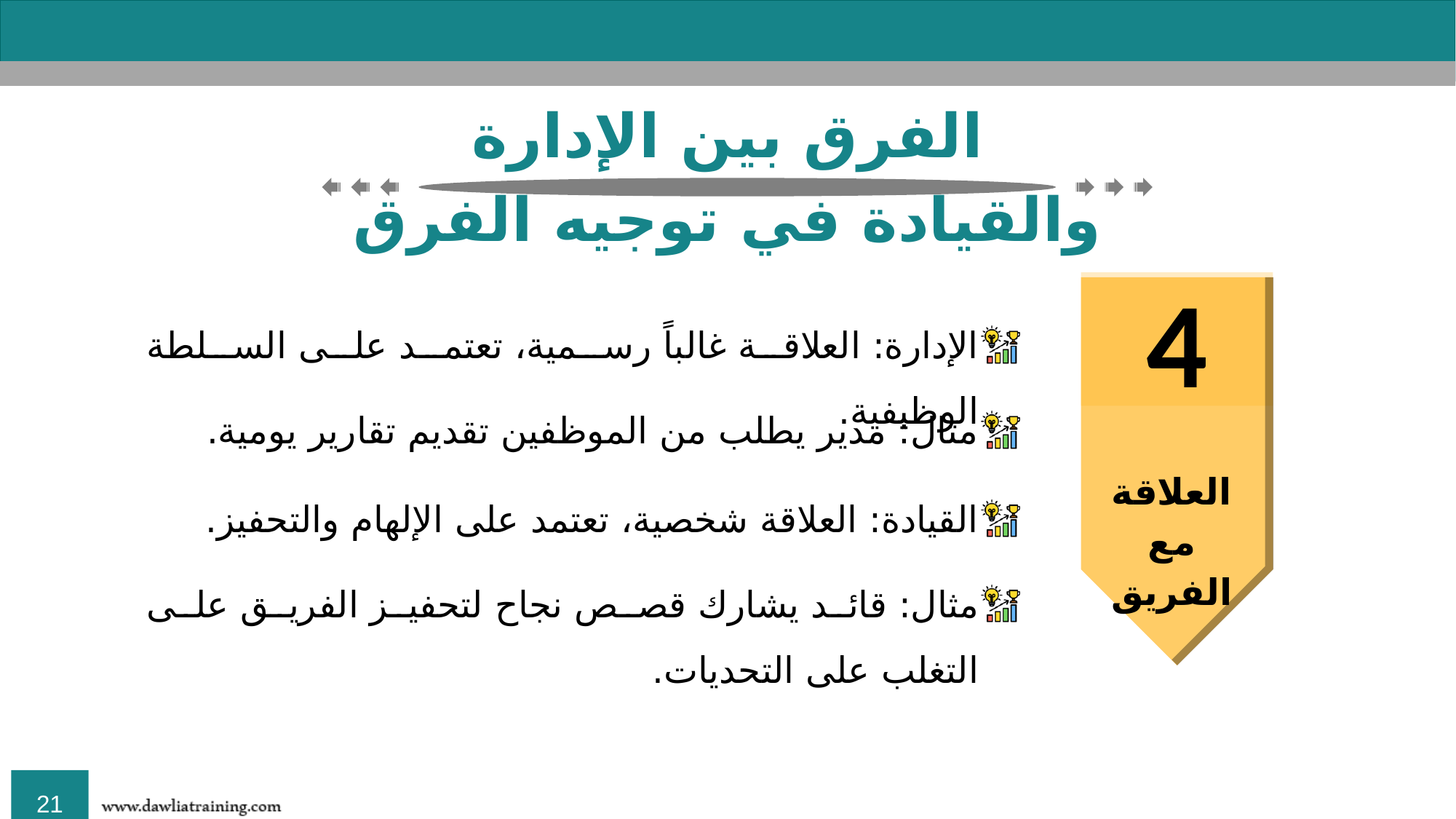

الفرق بين الإدارة والقيادة في توجيه الفرق

4

العلاقة مع الفريق
الإدارة: العلاقة غالباً رسمية، تعتمد على السلطة الوظيفية.
مثال: مدير يطلب من الموظفين تقديم تقارير يومية.
القيادة: العلاقة شخصية، تعتمد على الإلهام والتحفيز.
مثال: قائد يشارك قصص نجاح لتحفيز الفريق على التغلب على التحديات.